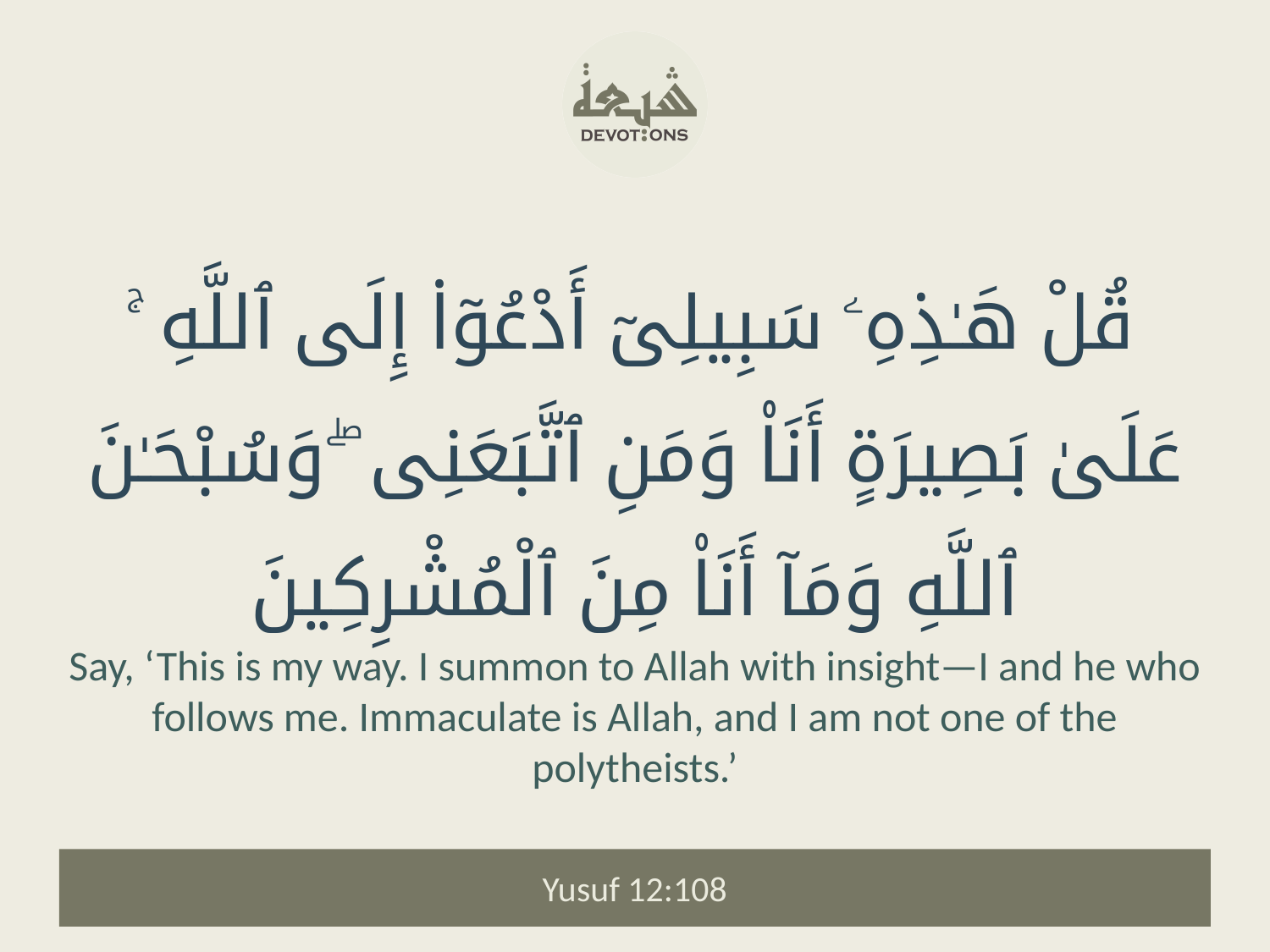

قُلْ هَـٰذِهِۦ سَبِيلِىٓ أَدْعُوٓا۟ إِلَى ٱللَّهِ ۚ عَلَىٰ بَصِيرَةٍ أَنَا۠ وَمَنِ ٱتَّبَعَنِى ۖ وَسُبْحَـٰنَ ٱللَّهِ وَمَآ أَنَا۠ مِنَ ٱلْمُشْرِكِينَ
Say, ‘This is my way. I summon to Allah with insight—I and he who follows me. Immaculate is Allah, and I am not one of the polytheists.’
Yusuf 12:108